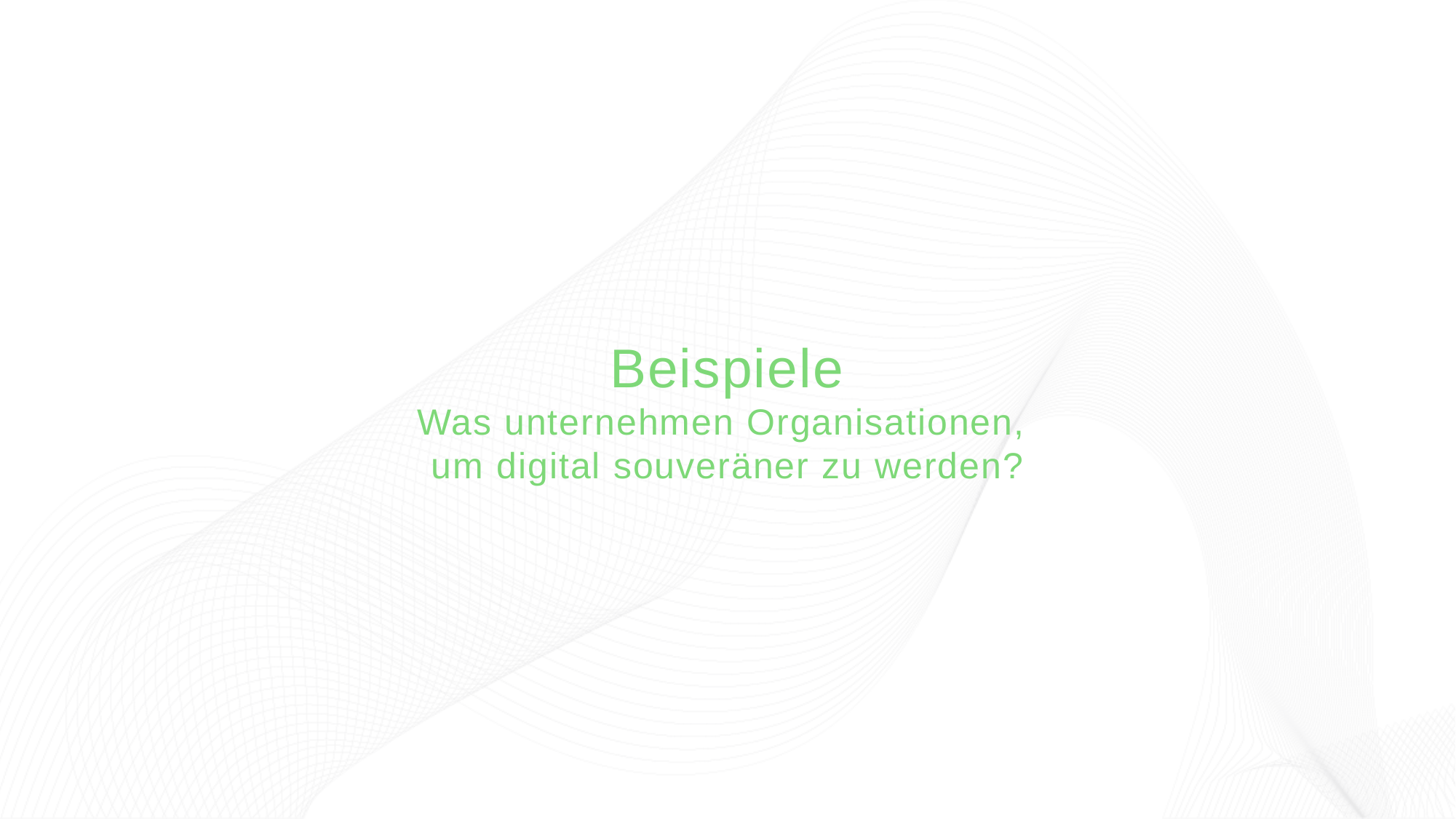

# Beispiele Was unternehmen Organisationen, um digital souveräner zu werden?